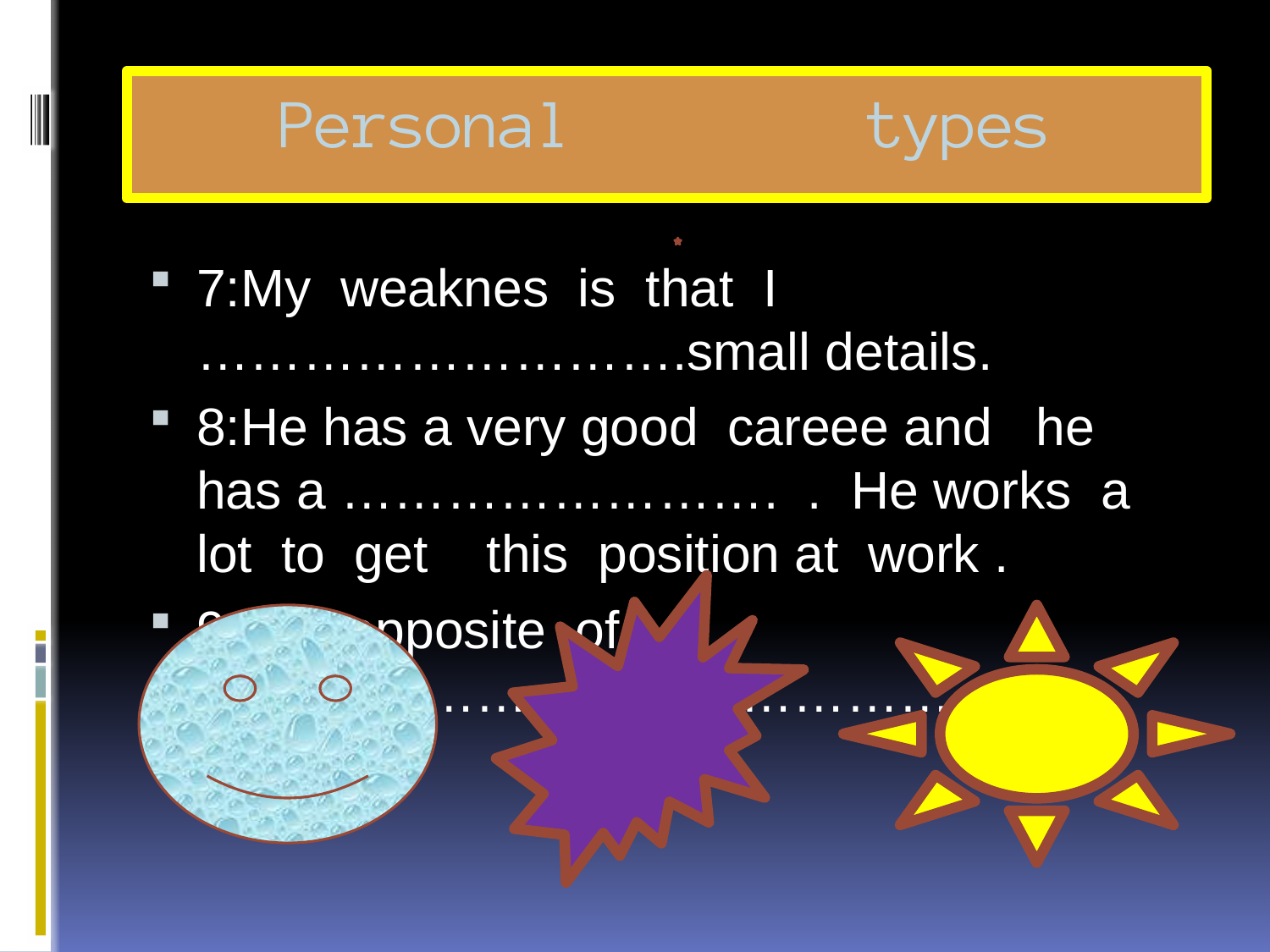

# Personal        types

7:My  weaknes  is  that  I  ……………………….small details.
8:He has a very good  careee and   he has a …………………….  .  He works  a  lot  to  get    this  position at  work .
9:The opposite  of informalis…………………………..    .